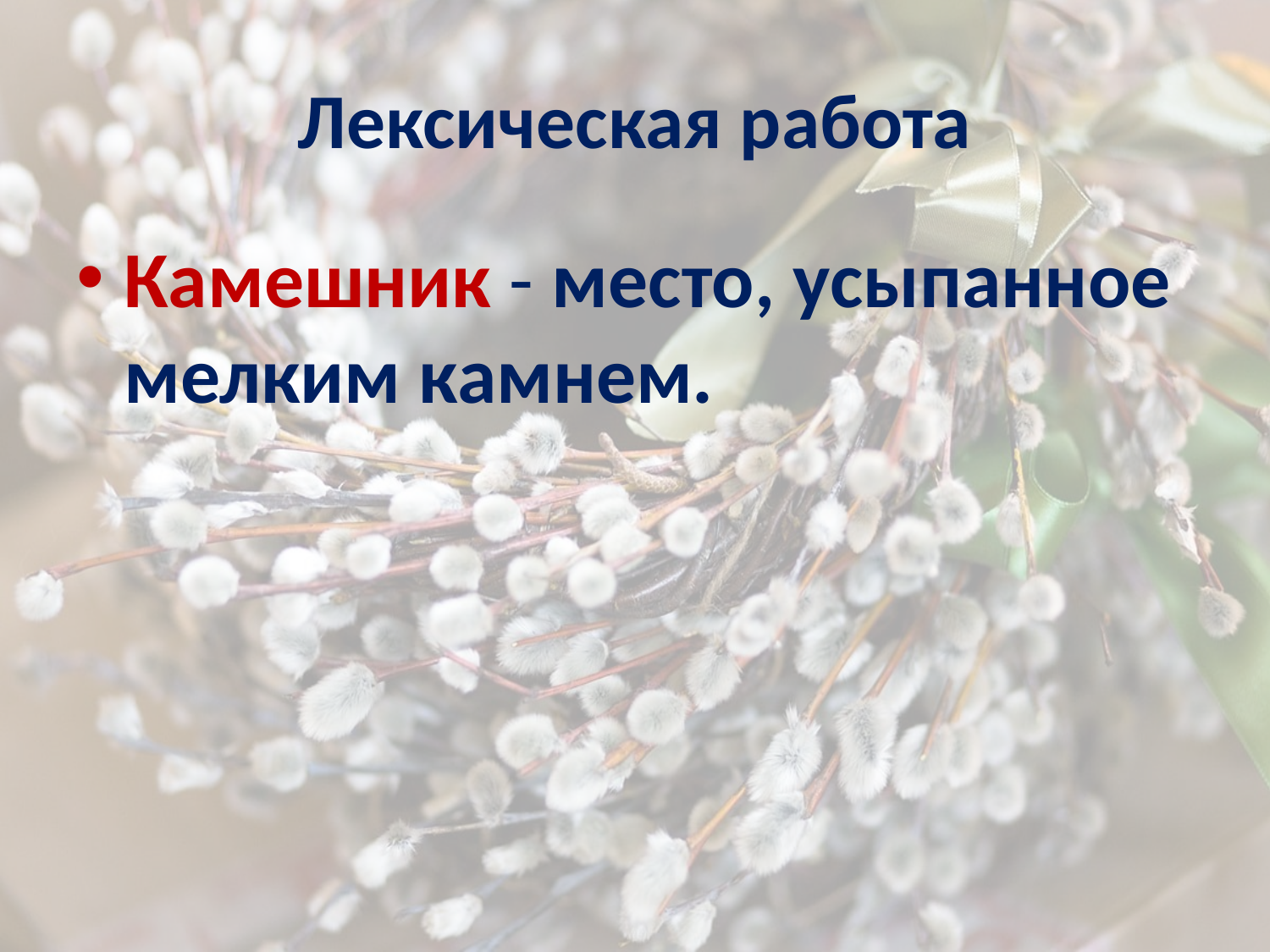

# Лексическая работа
Камешник - место, усыпанное мелким камнем.